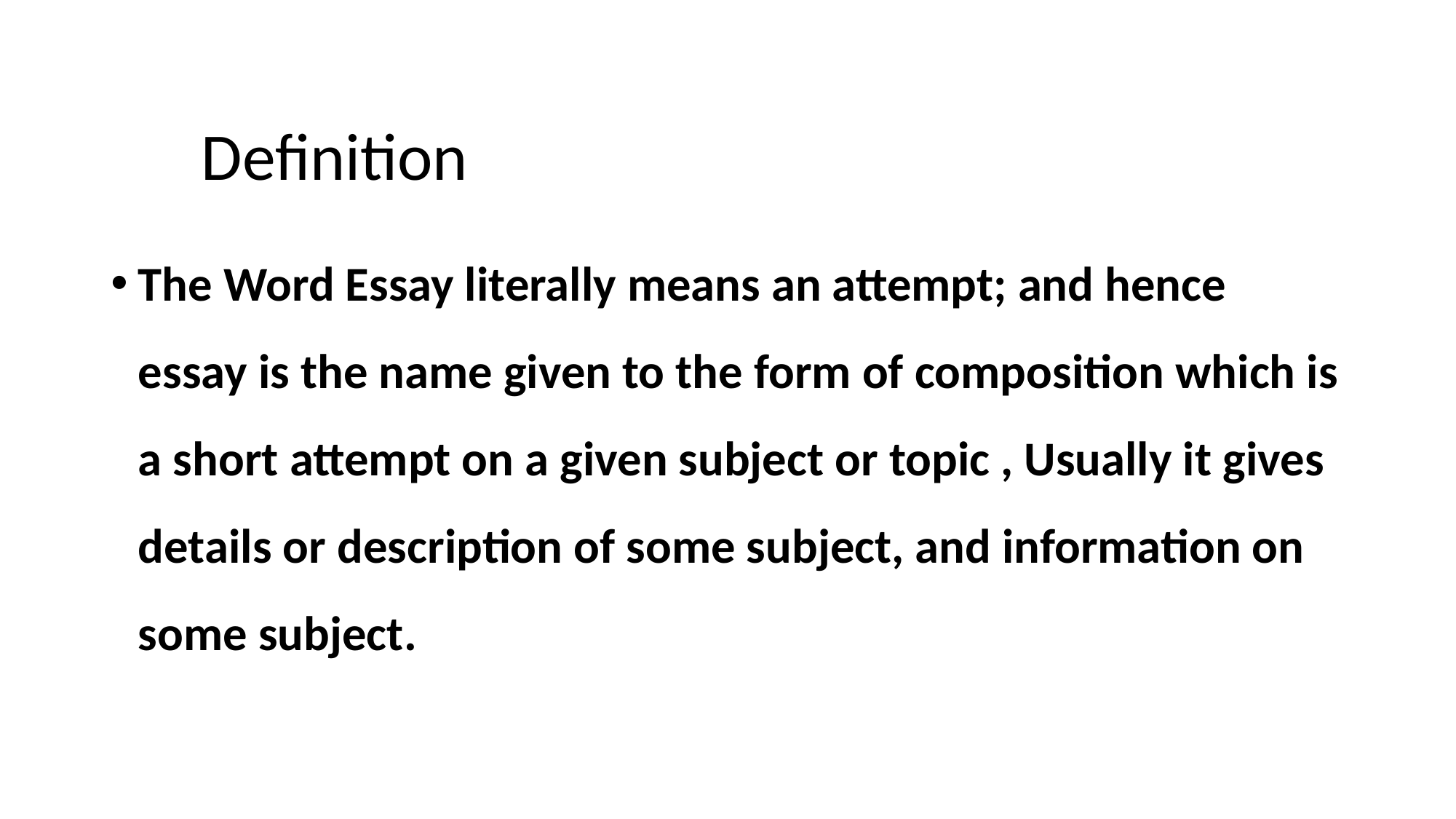

# Definition
The Word Essay literally means an attempt; and hence essay is the name given to the form of composition which is a short attempt on a given subject or topic , Usually it gives details or description of some subject, and information on some subject.